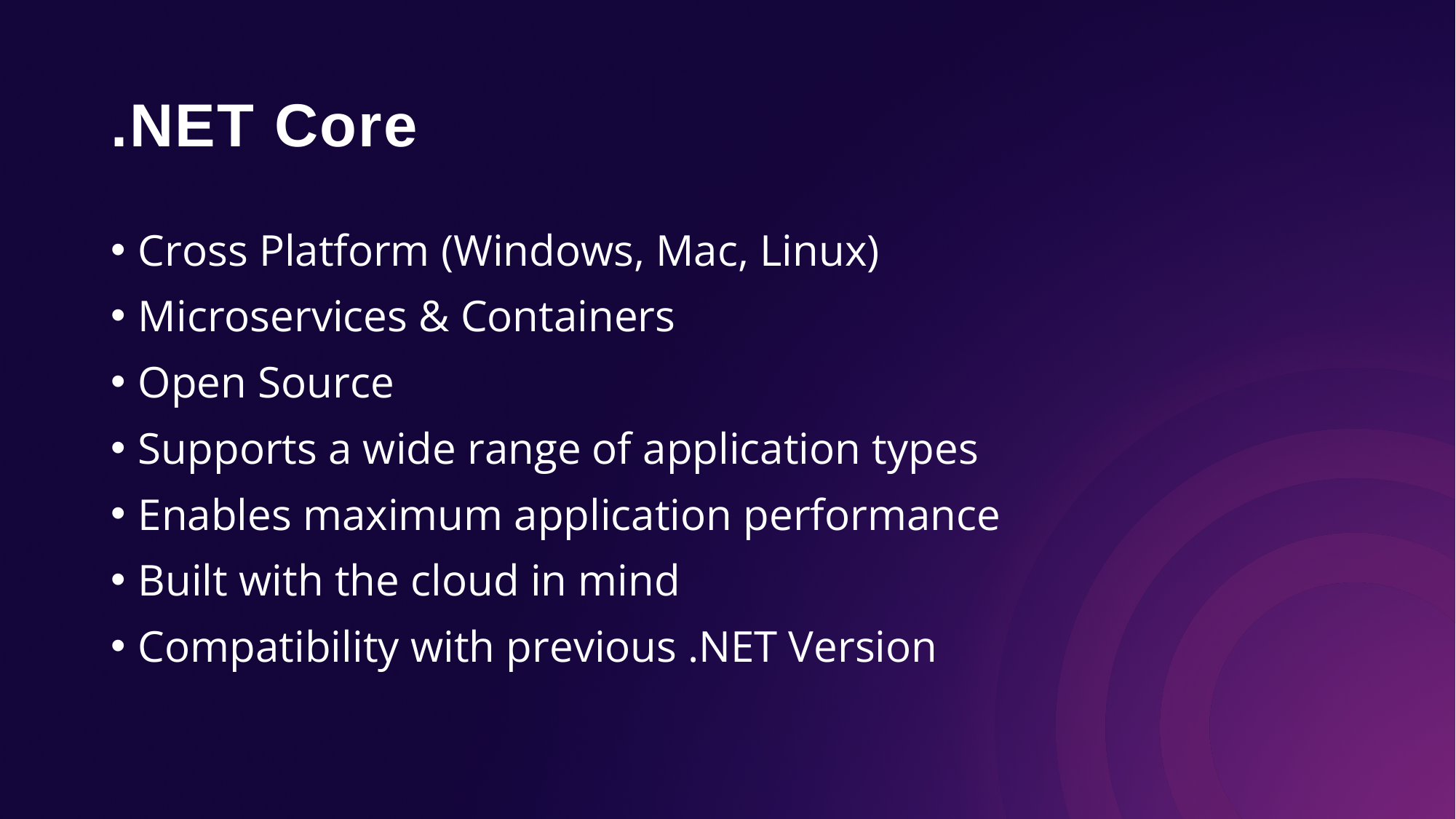

# .NET Core
Cross Platform (Windows, Mac, Linux)
Microservices & Containers
Open Source
Supports a wide range of application types
Enables maximum application performance
Built with the cloud in mind
Compatibility with previous .NET Version